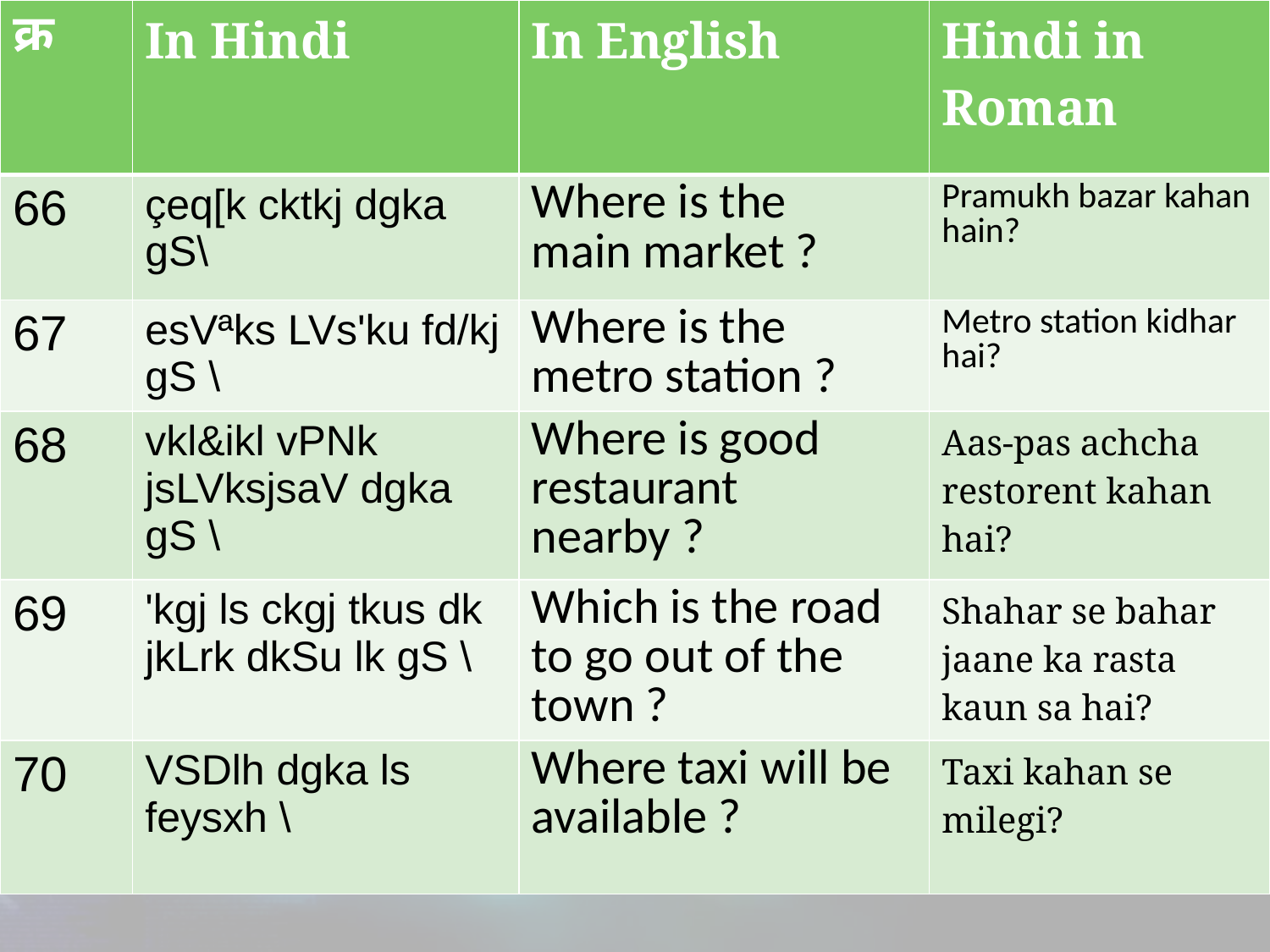

| क्र | In Hindi | In English | Hindi in Roman |
| --- | --- | --- | --- |
| 66 | çeq[k cktkj dgka gS\ | Where is the main market ? | Pramukh bazar kahan hain? |
| 67 | esVªks LVs'ku fd/kj gS \ | Where is the metro station ? | Metro station kidhar hai? |
| 68 | vkl&ikl vPNk jsLVksjsaV dgka gS \ | Where is good restaurant nearby ? | Aas-pas achcha restorent kahan hai? |
| 69 | 'kgj ls ckgj tkus dk jkLrk dkSu lk gS \ | Which is the road to go out of the town ? | Shahar se bahar jaane ka rasta kaun sa hai? |
| 70 | VSDlh dgka ls feysxh \ | Where taxi will be available ? | Taxi kahan se milegi? |
#